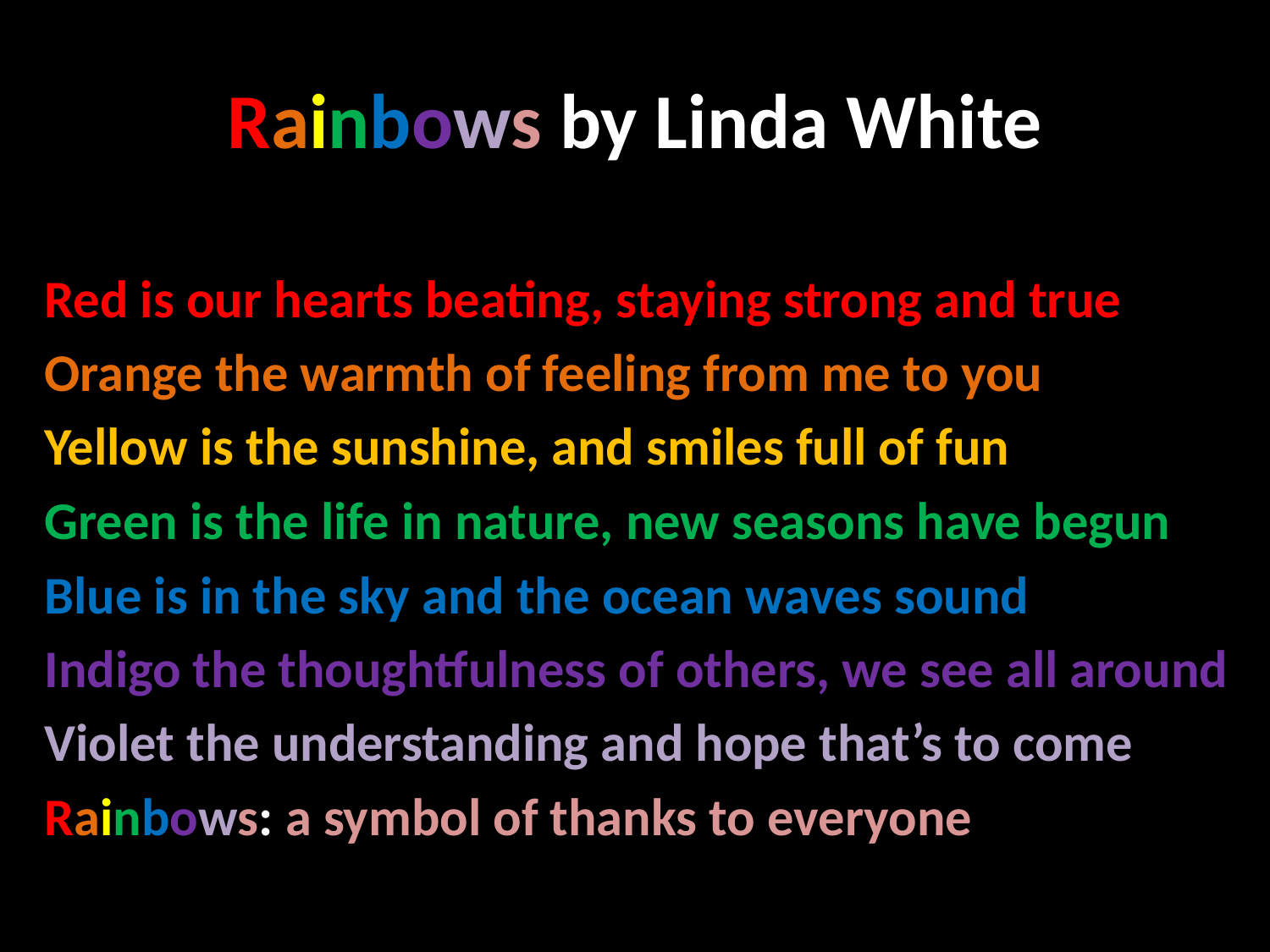

# Rainbows by Linda White

Red is our hearts beating, staying strong and true
Orange the warmth of feeling from me to you
Yellow is the sunshine, and smiles full of fun
Green is the life in nature, new seasons have begun
Blue is in the sky and the ocean waves sound
Indigo the thoughtfulness of others, we see all around
Violet the understanding and hope that’s to come
Rainbows: a symbol of thanks to everyone